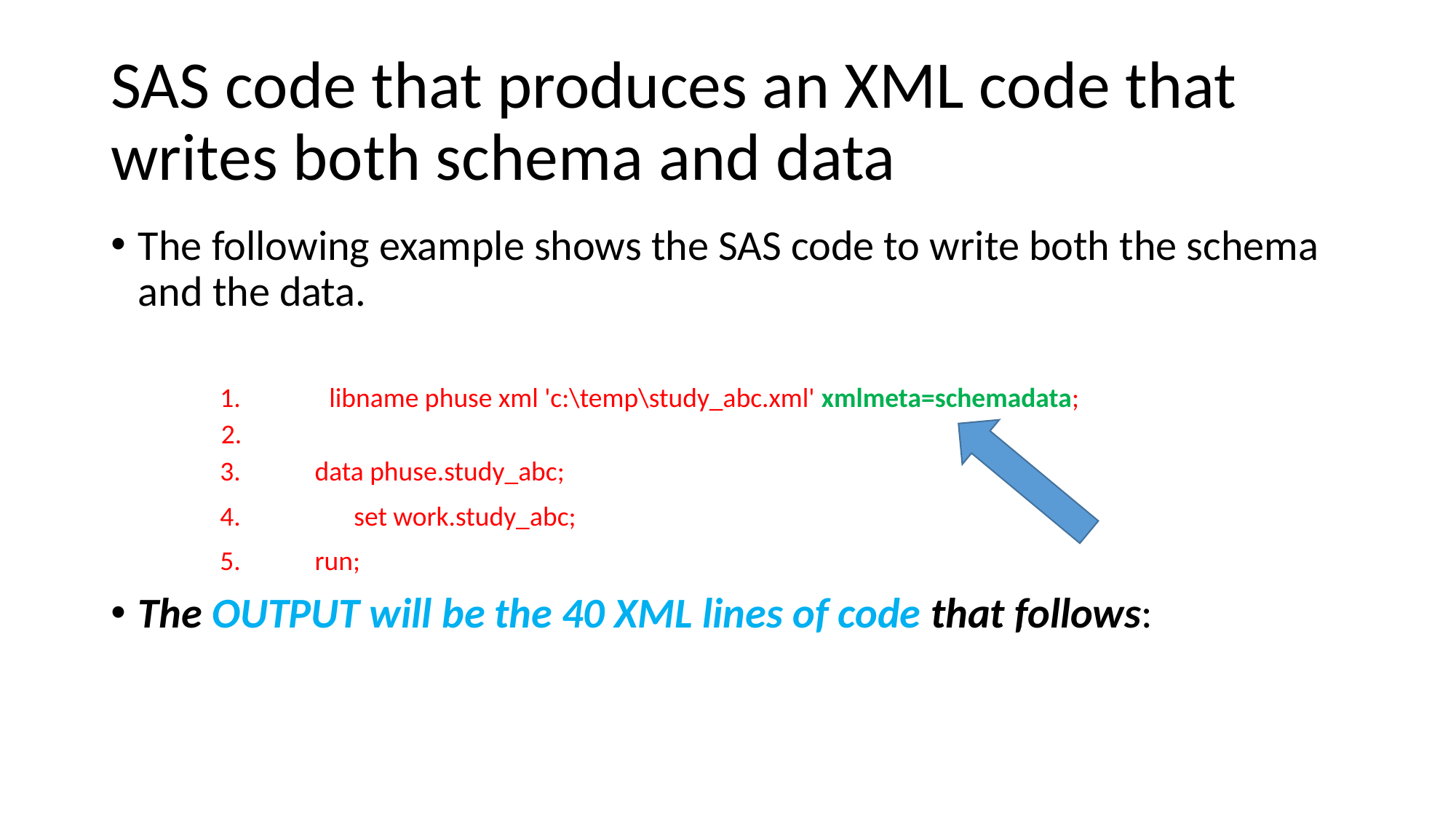

# SAS code that produces an XML code that writes both schema and data
The following example shows the SAS code to write both the schema and the data.

1.	libname phuse xml 'c:\temp\study_abc.xml' xmlmeta=schemadata;
         2.
3.            data phuse.study_abc;
	4.	    set work.study_abc;
	5.            run;
The OUTPUT will be the 40 XML lines of code that follows: